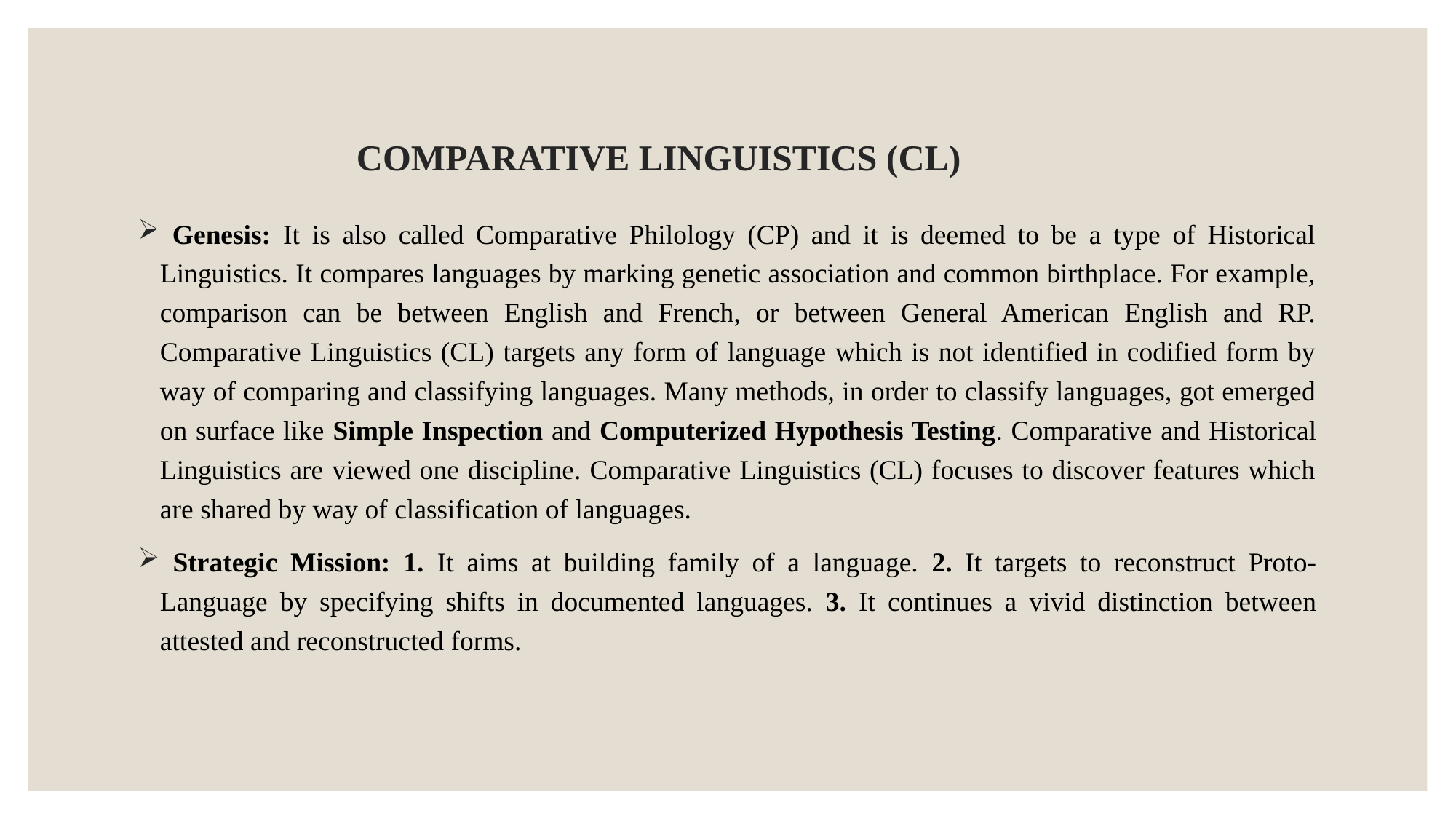

# COMPARATIVE LINGUISTICS (CL)
 Genesis: It is also called Comparative Philology (CP) and it is deemed to be a type of Historical Linguistics. It compares languages by marking genetic association and common birthplace. For example, comparison can be between English and French, or between General American English and RP. Comparative Linguistics (CL) targets any form of language which is not identified in codified form by way of comparing and classifying languages. Many methods, in order to classify languages, got emerged on surface like Simple Inspection and Computerized Hypothesis Testing. Comparative and Historical Linguistics are viewed one discipline. Comparative Linguistics (CL) focuses to discover features which are shared by way of classification of languages.
 Strategic Mission: 1. It aims at building family of a language. 2. It targets to reconstruct Proto-Language by specifying shifts in documented languages. 3. It continues a vivid distinction between attested and reconstructed forms.